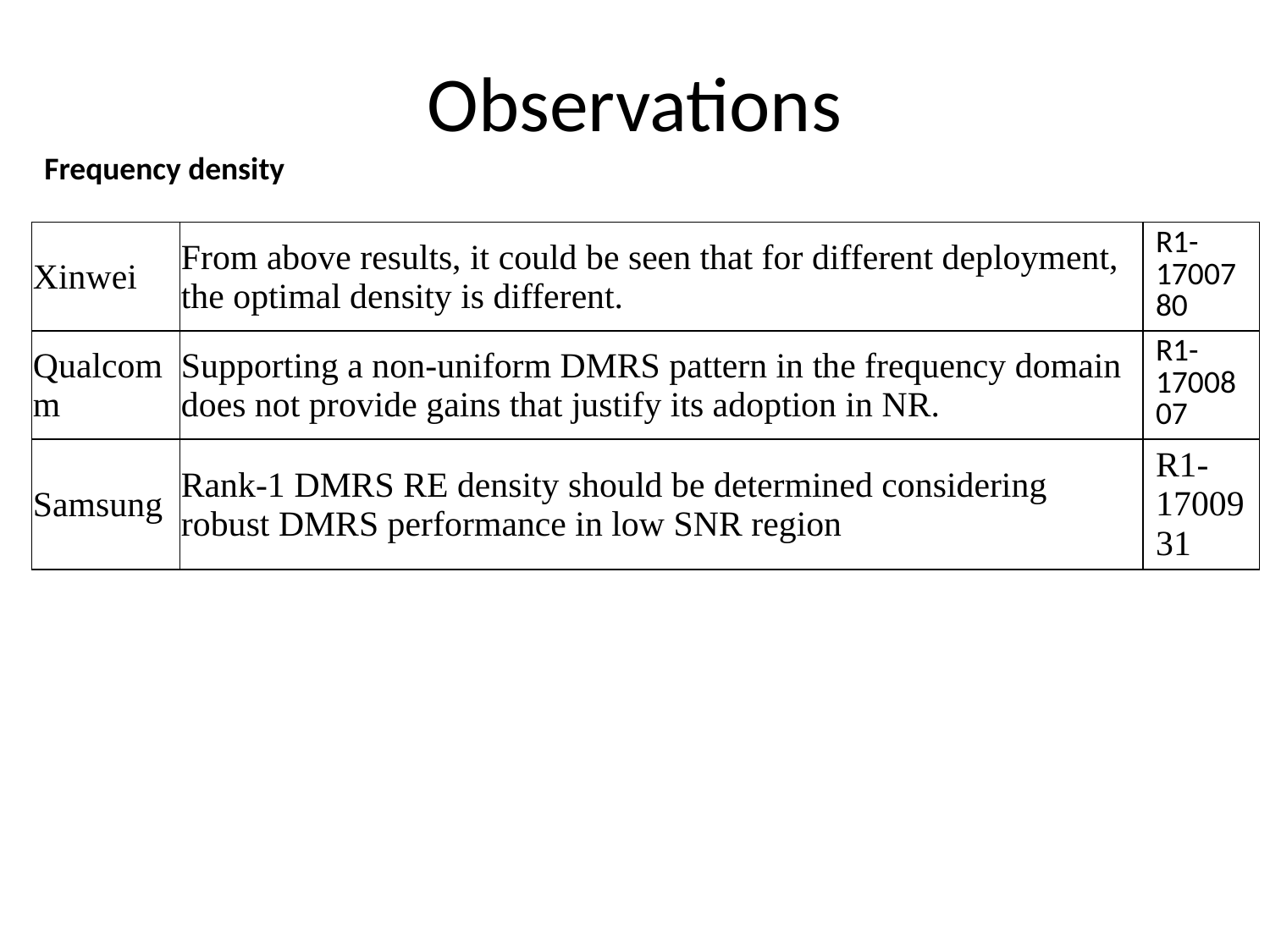

# Observations
Frequency density
| Xinwei | From above results, it could be seen that for different deployment, the optimal density is different. | R1-1700780 |
| --- | --- | --- |
| Qualcomm | Supporting a non-uniform DMRS pattern in the frequency domain does not provide gains that justify its adoption in NR. | R1-1700807 |
| Samsung | Rank-1 DMRS RE density should be determined considering robust DMRS performance in low SNR region | R1-1700931 |